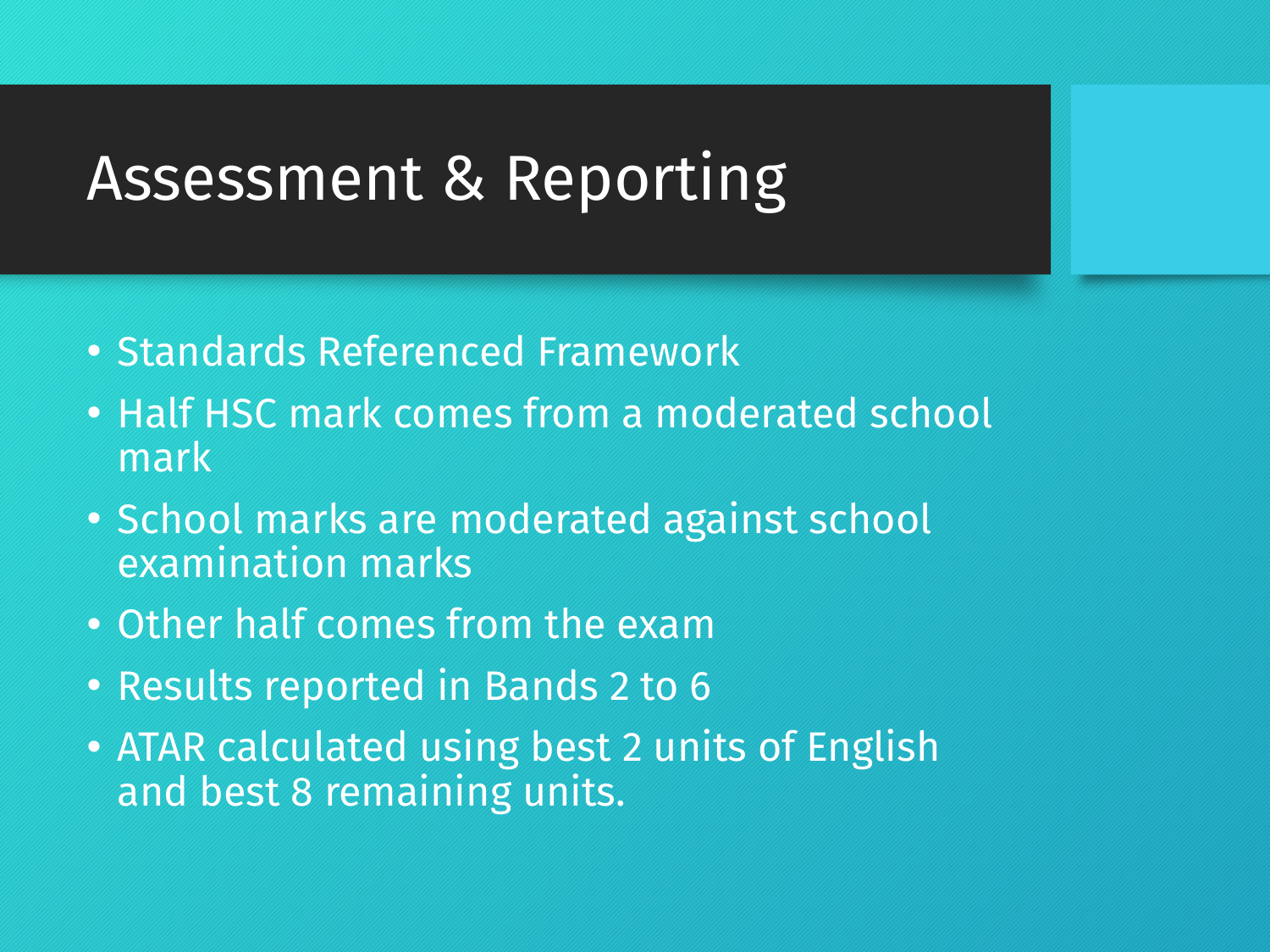

# Assessment & Reporting
Standards Referenced Framework
Half HSC mark comes from a moderated school mark
School marks are moderated against school examination marks
Other half comes from the exam
Results reported in Bands 2 to 6
ATAR calculated using best 2 units of English and best 8 remaining units.